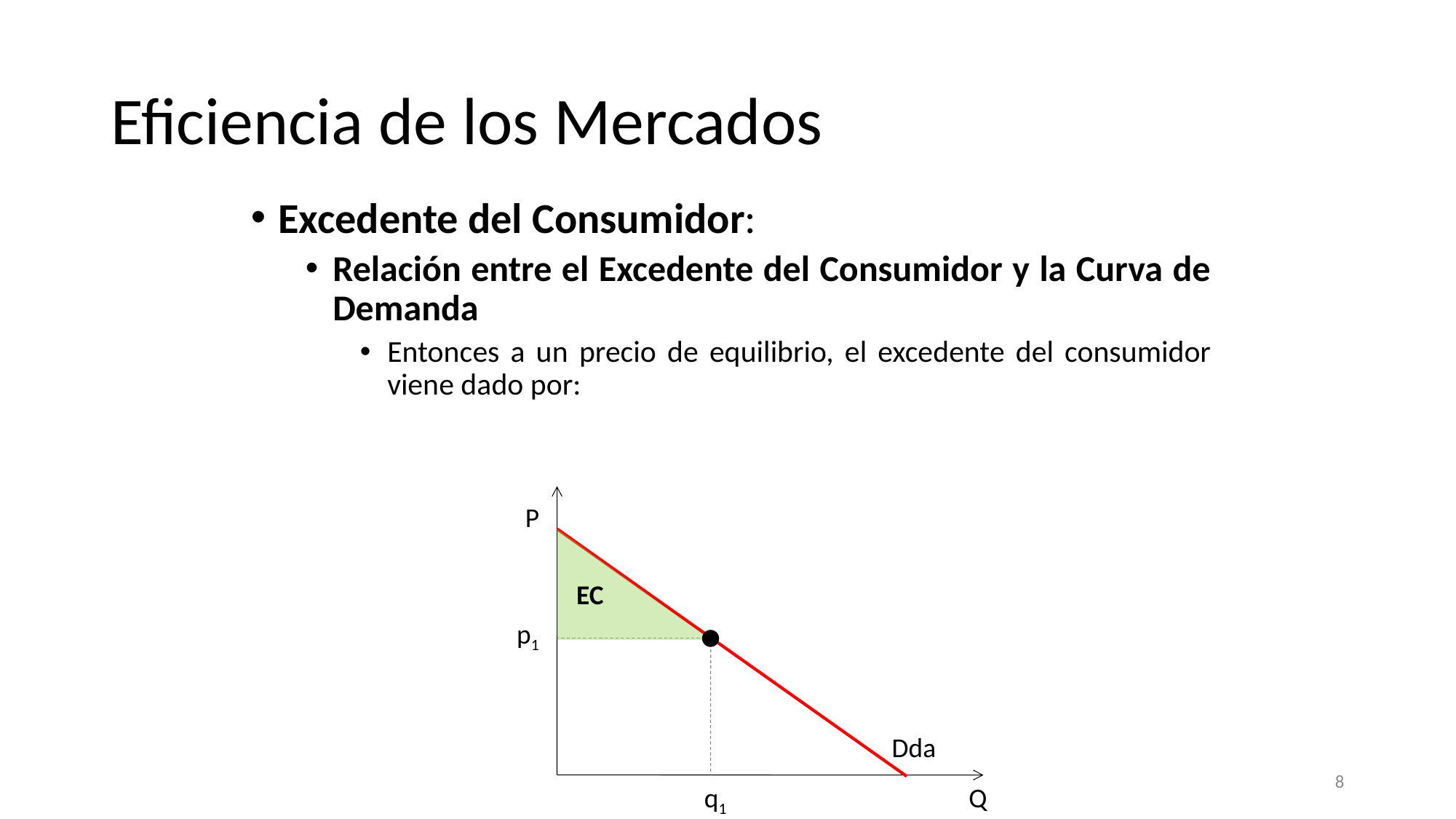

# Eficiencia de los Mercados
Excedente del Consumidor:
Relación entre el Excedente del Consumidor y la Curva de Demanda
Entonces a un precio de equilibrio, el excedente del consumidor viene dado por:
P

EC
p1

Dda
8
q1
Q